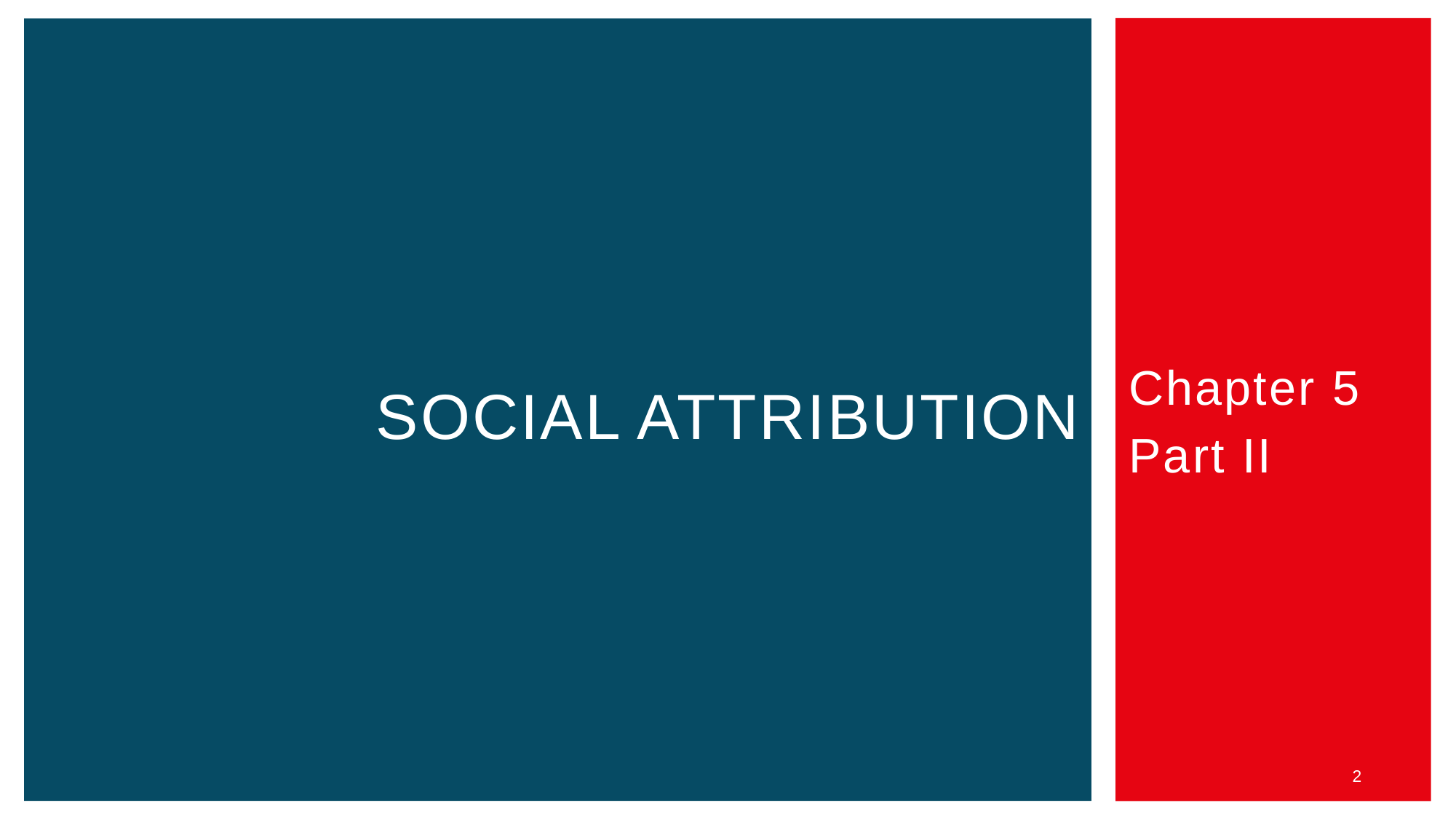

Chapter 5
Part II
# Social Attribution
2